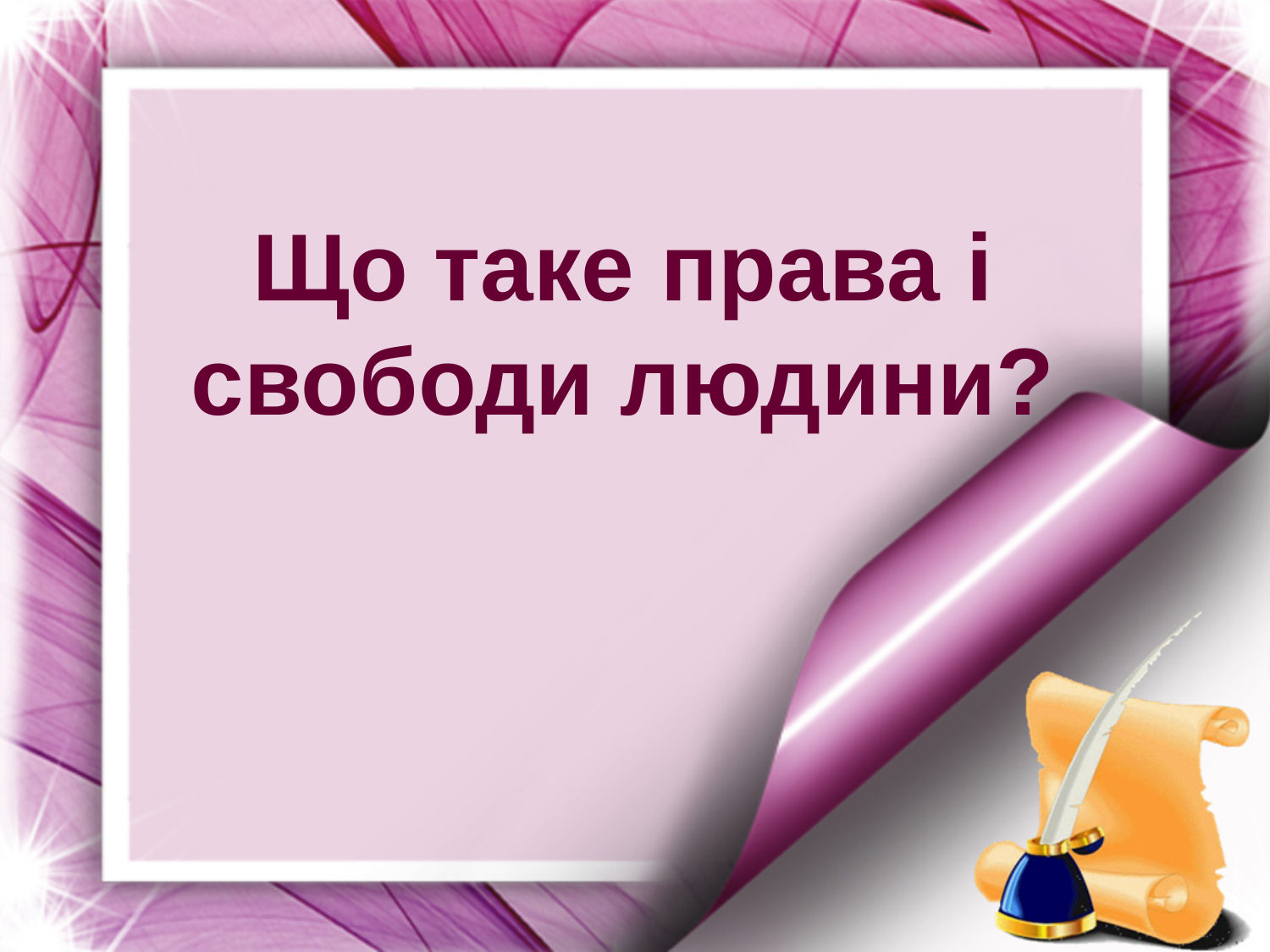

# Що таке права і свободи людини?